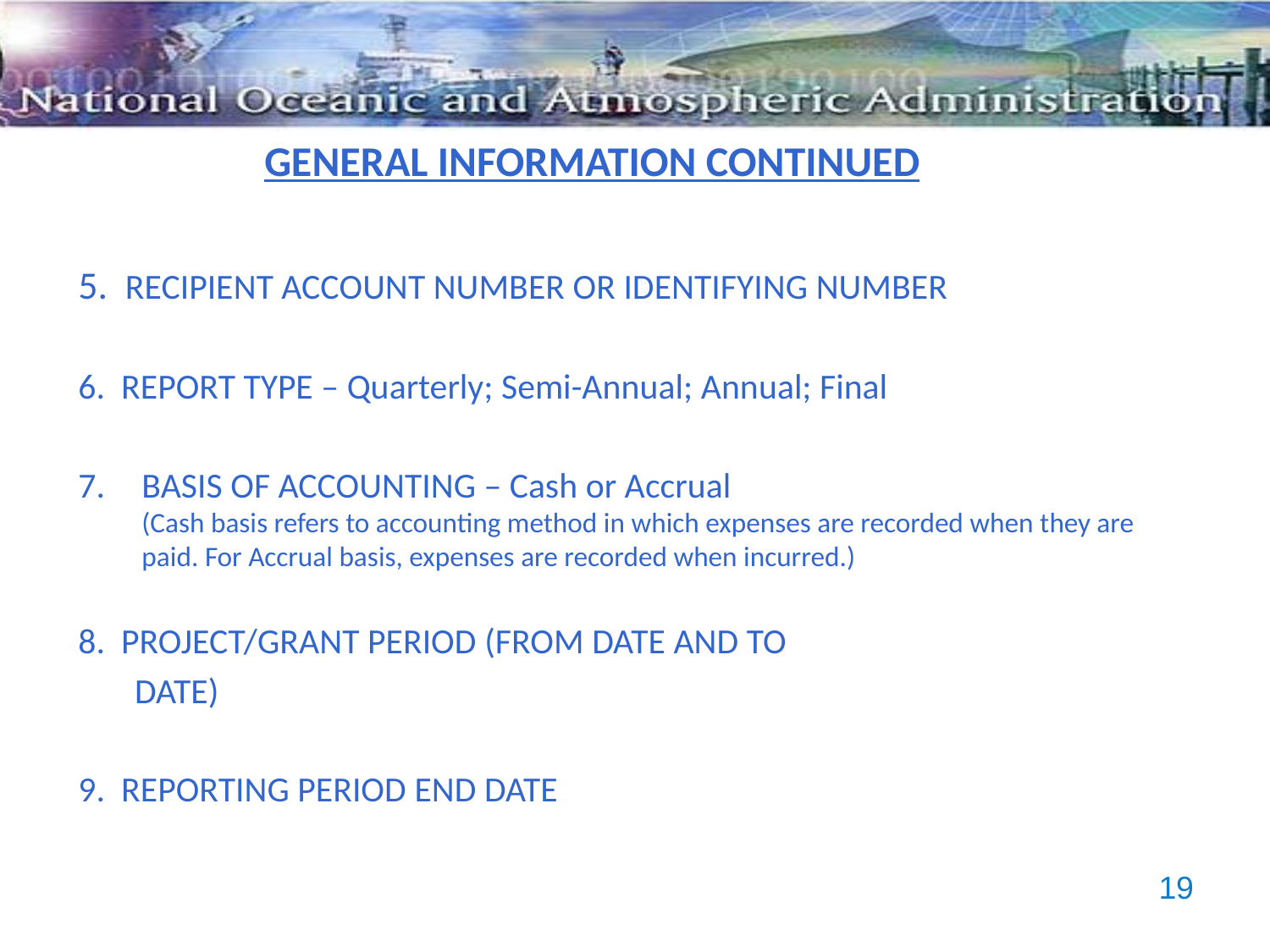

GENERAL INFORMATION CONTINUED
5.  RECIPIENT ACCOUNT NUMBER OR IDENTIFYING NUMBER

6.  REPORT TYPE – Quarterly; Semi-Annual; Annual; Final

BASIS OF ACCOUNTING – Cash or Accrual
(Cash basis refers to accounting method in which expenses are recorded when they are paid. For Accrual basis, expenses are recorded when incurred.)

8.  PROJECT/GRANT PERIOD (FROM DATE AND TO
       DATE)

9.  REPORTING PERIOD END DATE

19